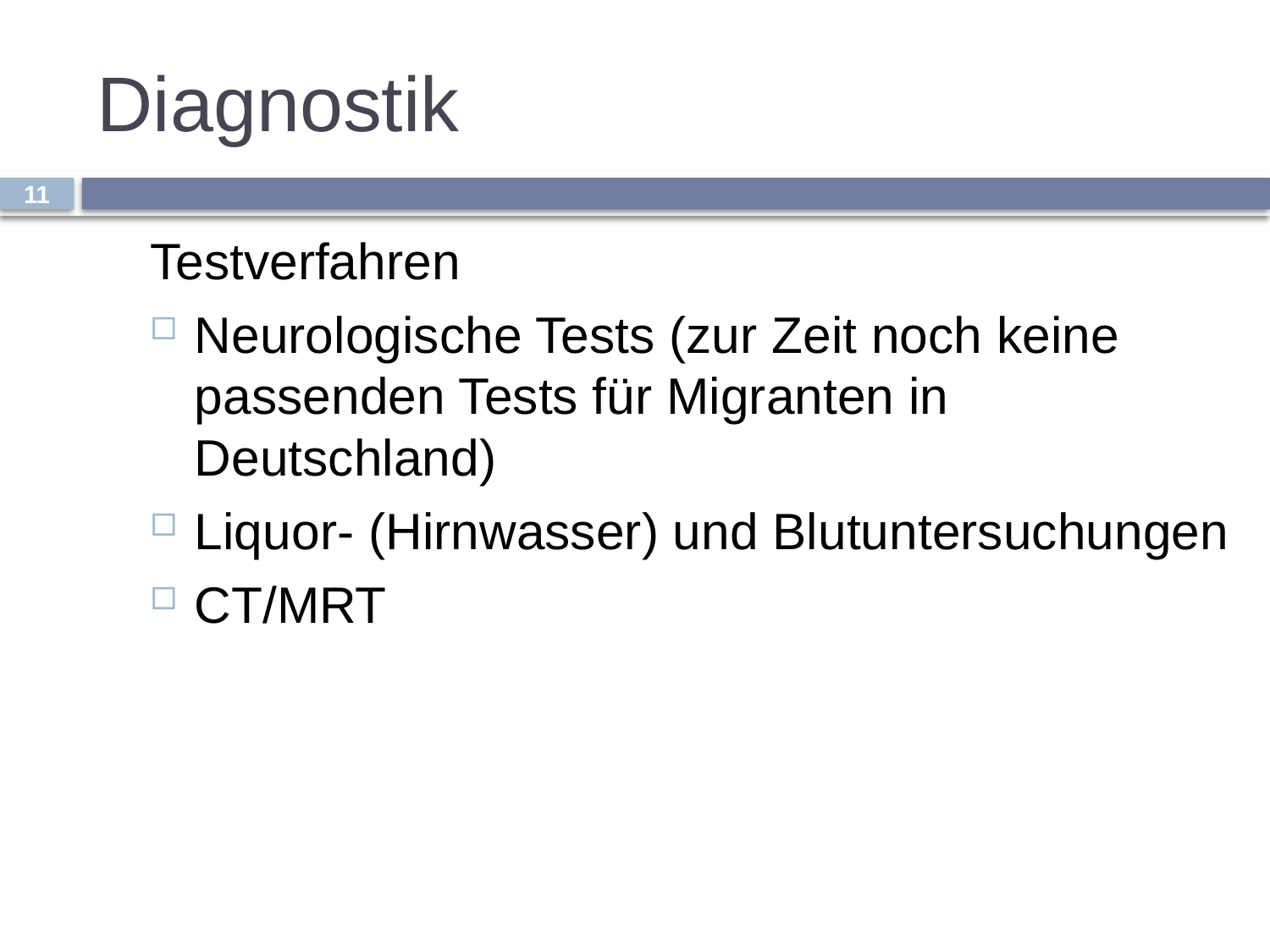

# Diagnostik
11
Testverfahren
Neurologische Tests (zur Zeit noch keine passenden Tests für Migranten in Deutschland)
Liquor- (Hirnwasser) und Blutuntersuchungen
CT/MRT